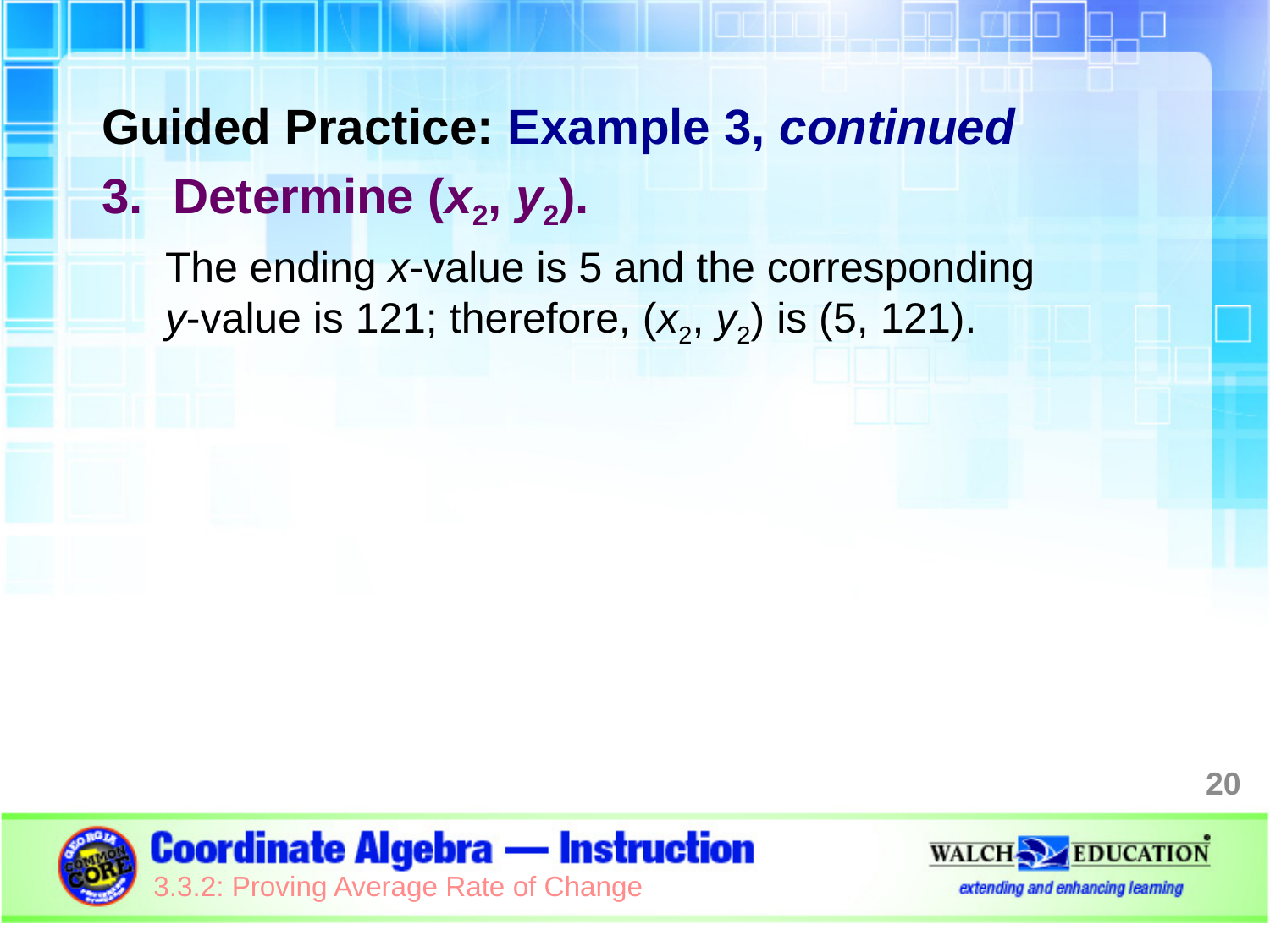

Guided Practice: Example 3, continued
Determine (x2, y2).
The ending x-value is 5 and the corresponding
y-value is 121; therefore, (x2, y2) is (5, 121).
20
3.3.2: Proving Average Rate of Change